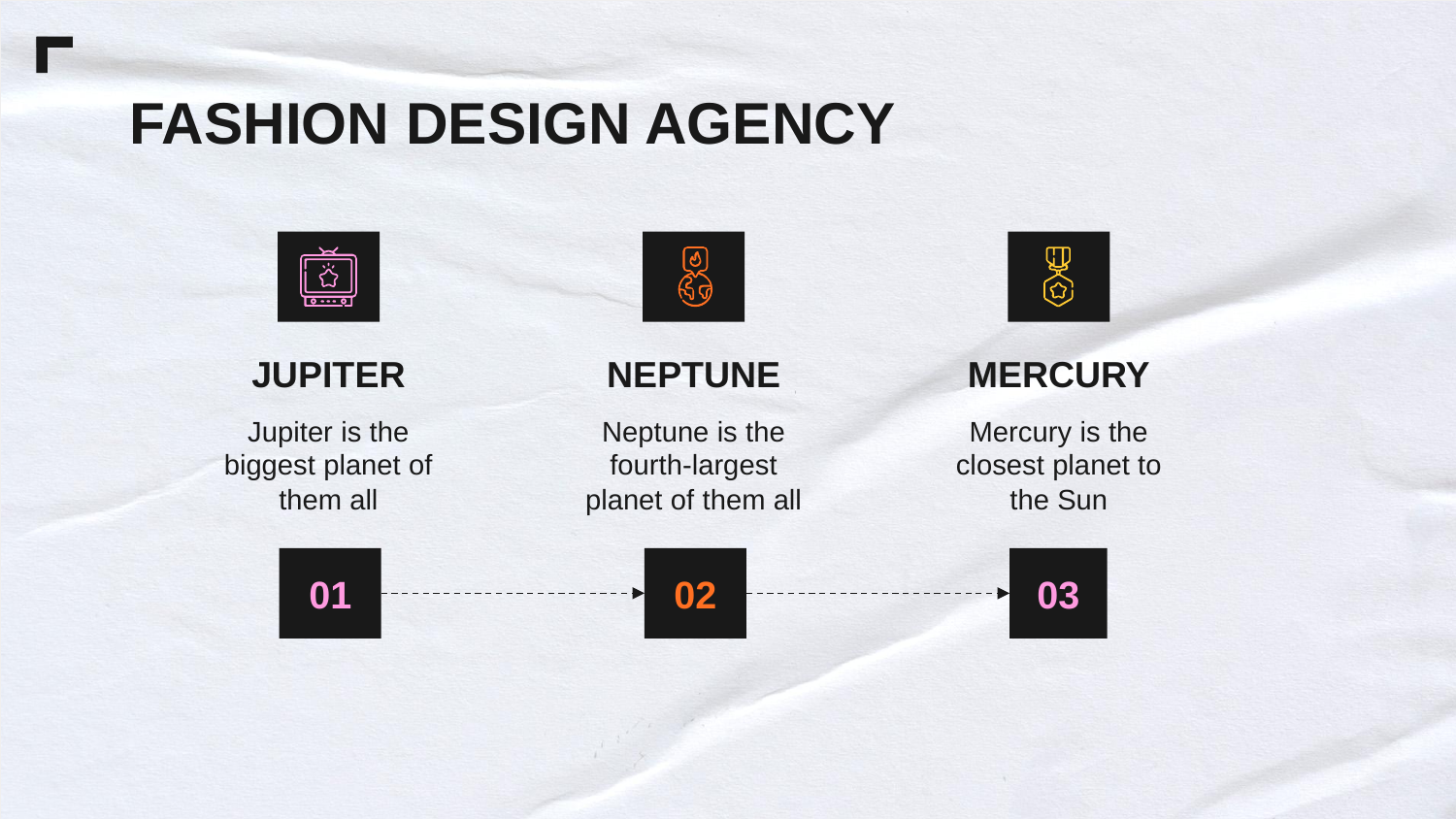

# FASHION DESIGN AGENCY

JUPITER
Jupiter is the biggest planet of them all
01
NEPTUNE
Neptune is the fourth-largest planet of them all
02
MERCURY
Mercury is the closest planet to the Sun
03